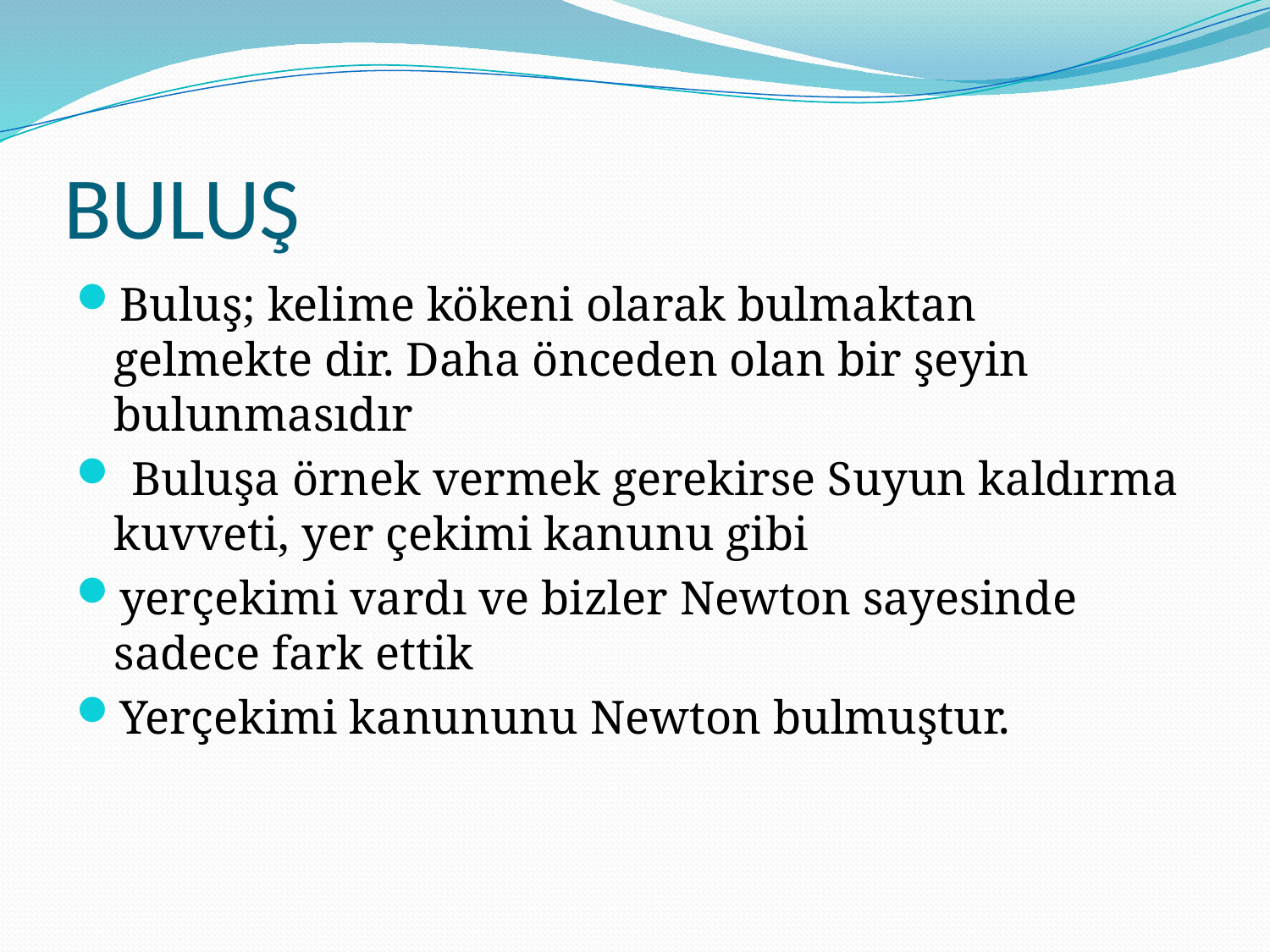

# BULUŞ
Buluş; kelime kökeni olarak bulmaktan  gelmekte dir. Daha önceden olan bir şeyin bulunmasıdır
 Buluşa örnek vermek gerekirse Suyun kaldırma kuvveti, yer çekimi kanunu gibi
yerçekimi vardı ve bizler Newton sayesinde sadece fark ettik
Yerçekimi kanununu Newton bulmuştur.